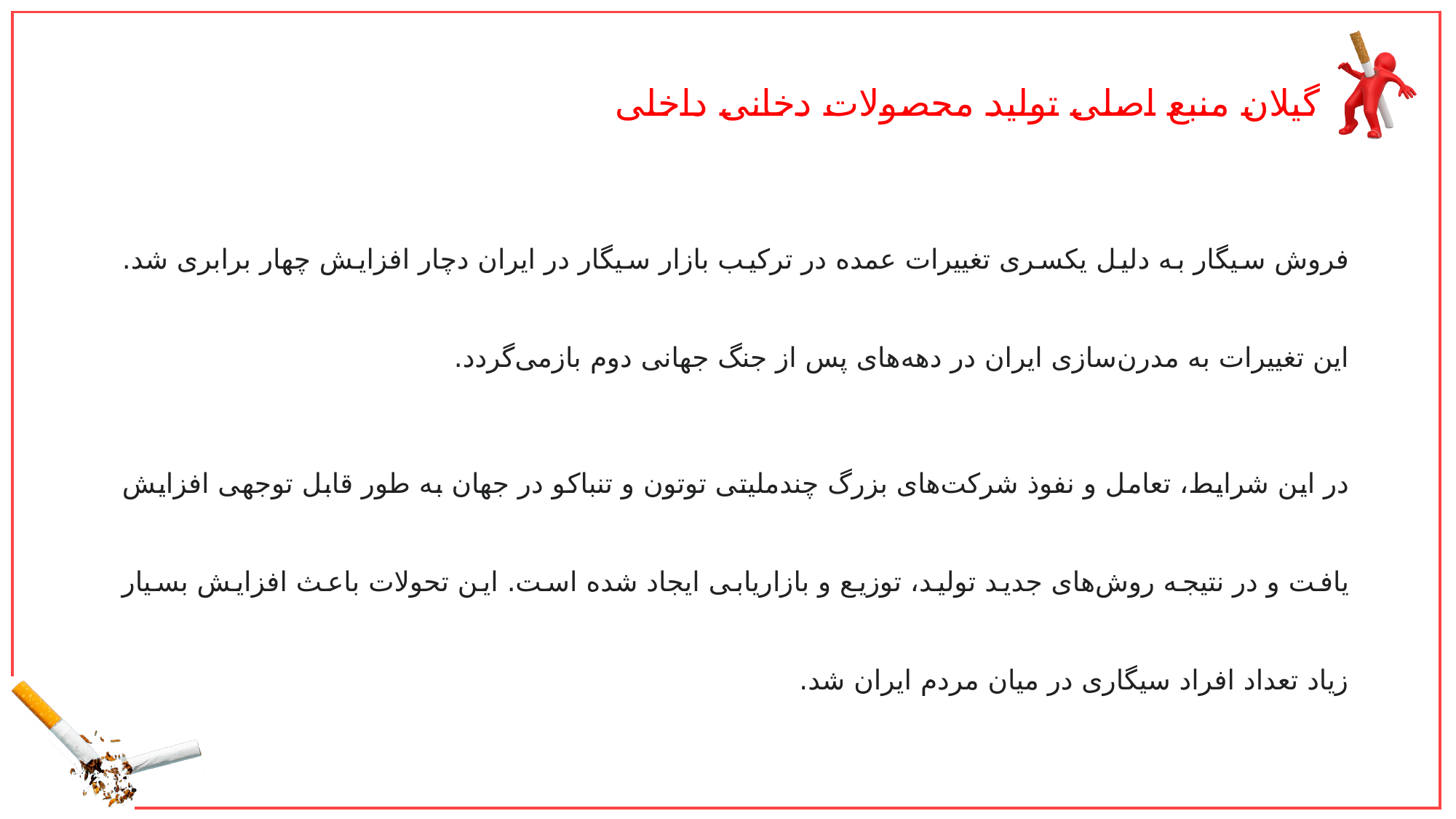

گیلان منبع اصلی تولید محصولات دخانی داخلی
فروش سیگار به دلیل یکسری تغییرات عمده در ترکیب بازار سیگار در ایران دچار افزایش چهار برابری شد. این تغییرات به مدرن‌سازی ایران در دهه‌های پس از جنگ جهانی دوم بازمی‌گردد.
در این شرایط، تعامل و نفوذ شرکت‌های بزرگ چندملیتی توتون و تنباکو در جهان به طور قابل توجهی افزایش یافت و در نتیجه روش‌های جدید تولید، توزیع و بازاریابی ایجاد شده است. این تحولات باعث افزایش بسیار زیاد تعداد افراد سیگاری در میان مردم ایران شد.